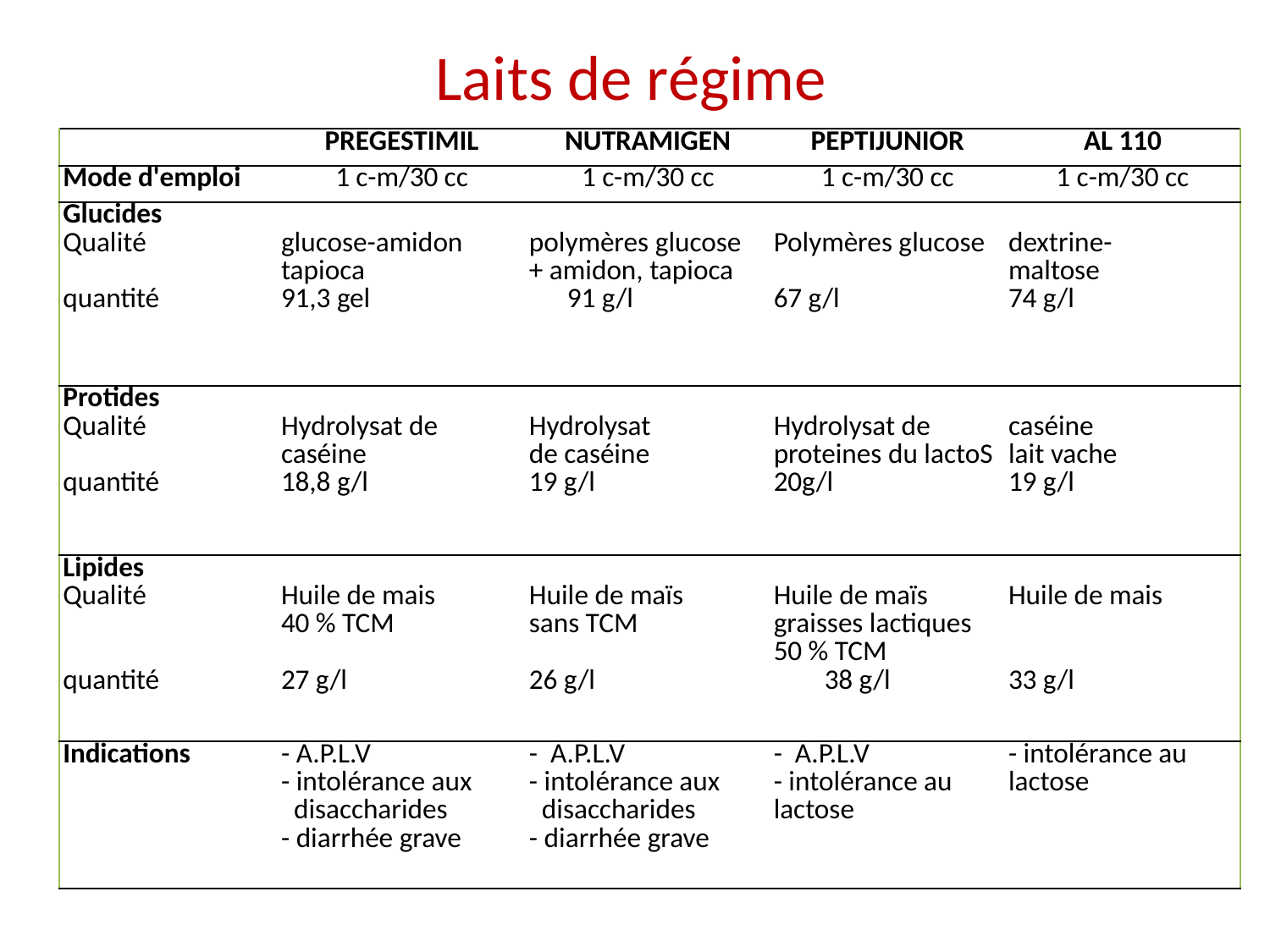

# Laits de régime
|  | PREGESTIMIL | NUTRAMIGEN | PEPTIJUNIOR | AL 110 |
| --- | --- | --- | --- | --- |
| Mode d'emploi | 1 c-m/30 cc | 1 c-m/30 cc | 1 c-m/30 cc | 1 c-m/30 cc |
| Glucides Qualité quantité | glucose-amidon tapioca 91,3 gel | polymères glucose + amidon, tapioca 91 g/l | Polymères glucose 67 g/l | dextrine- maltose 74 g/l |
| Protides Qualité quantité | Hydrolysat de caséine 18,8 g/l | Hydrolysat de caséine 19 g/l | Hydrolysat de proteines du lactoS 20g/l | caséine lait vache 19 g/l |
| Lipides Qualité quantité | Huile de mais 40 % TCM 27 g/l | Huile de maïs sans TCM 26 g/l | Huile de maïs graisses lactiques 50 % TCM 38 g/l | Huile de mais 33 g/l |
| Indications | - A.P.L.V - intolérance aux disaccharides - diarrhée grave | - A.P.L.V - intolérance aux disaccharides - diarrhée grave | - A.P.L.V - intolérance au lactose | - intolérance au lactose |